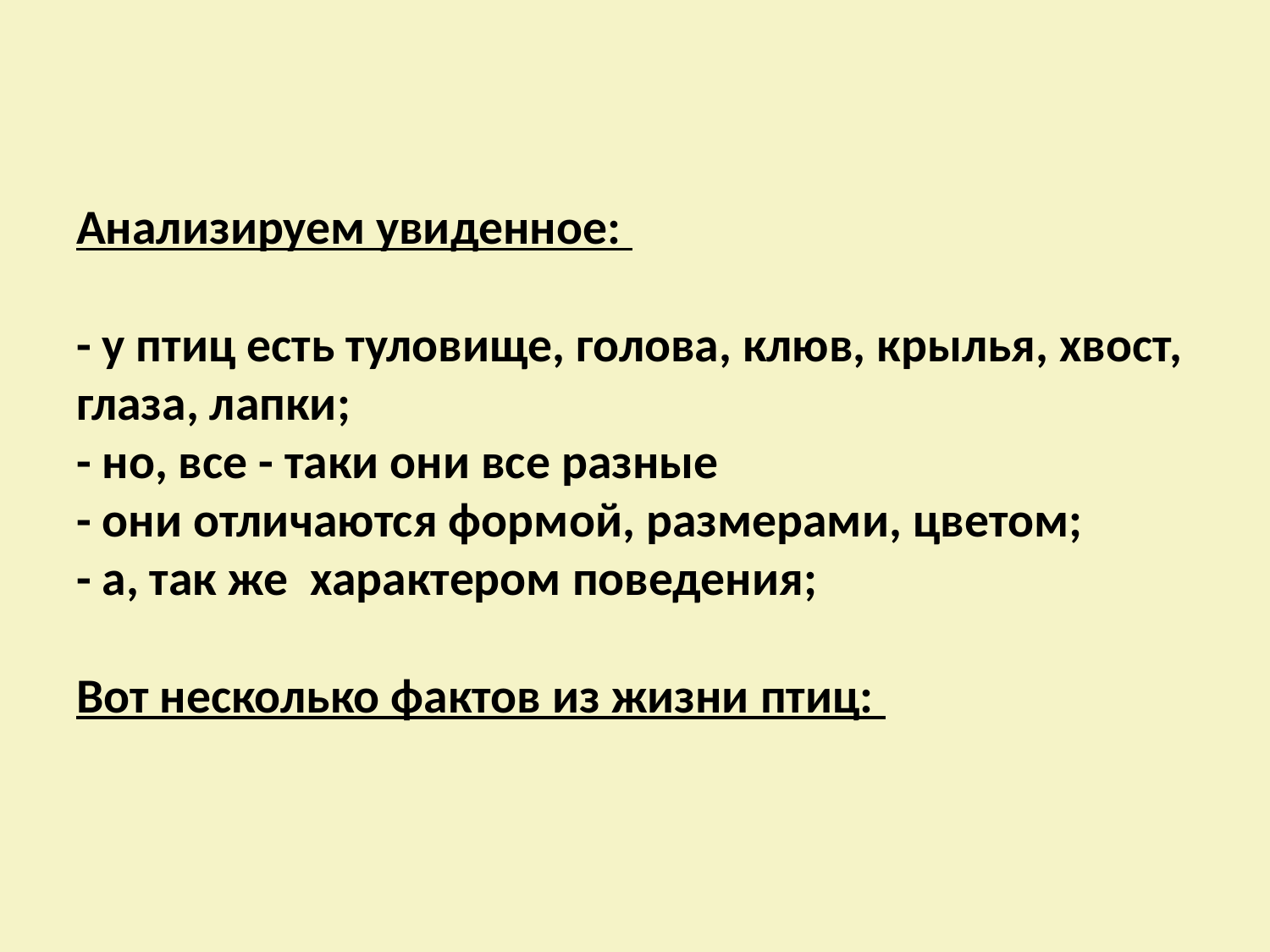

# Анализируем увиденное: - у птиц есть туловище, голова, клюв, крылья, хвост, глаза, лапки; - но, все - таки они все разные - они отличаются формой, размерами, цветом; - а, так же  характером поведения; Вот несколько фактов из жизни птиц: